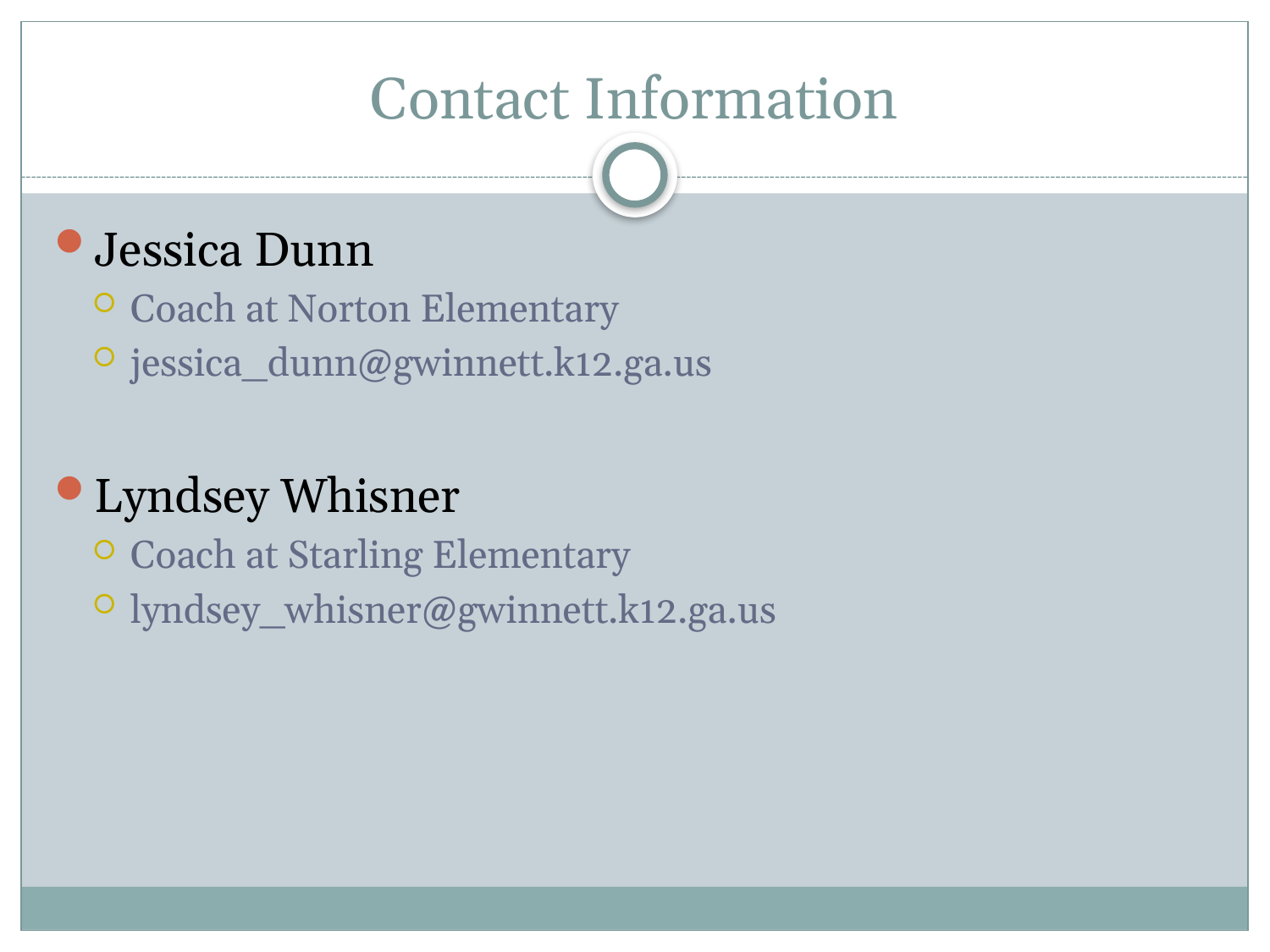

# Contact Information
Jessica Dunn
Coach at Norton Elementary
jessica_dunn@gwinnett.k12.ga.us

Lyndsey Whisner
Coach at Starling Elementary
lyndsey_whisner@gwinnett.k12.ga.us